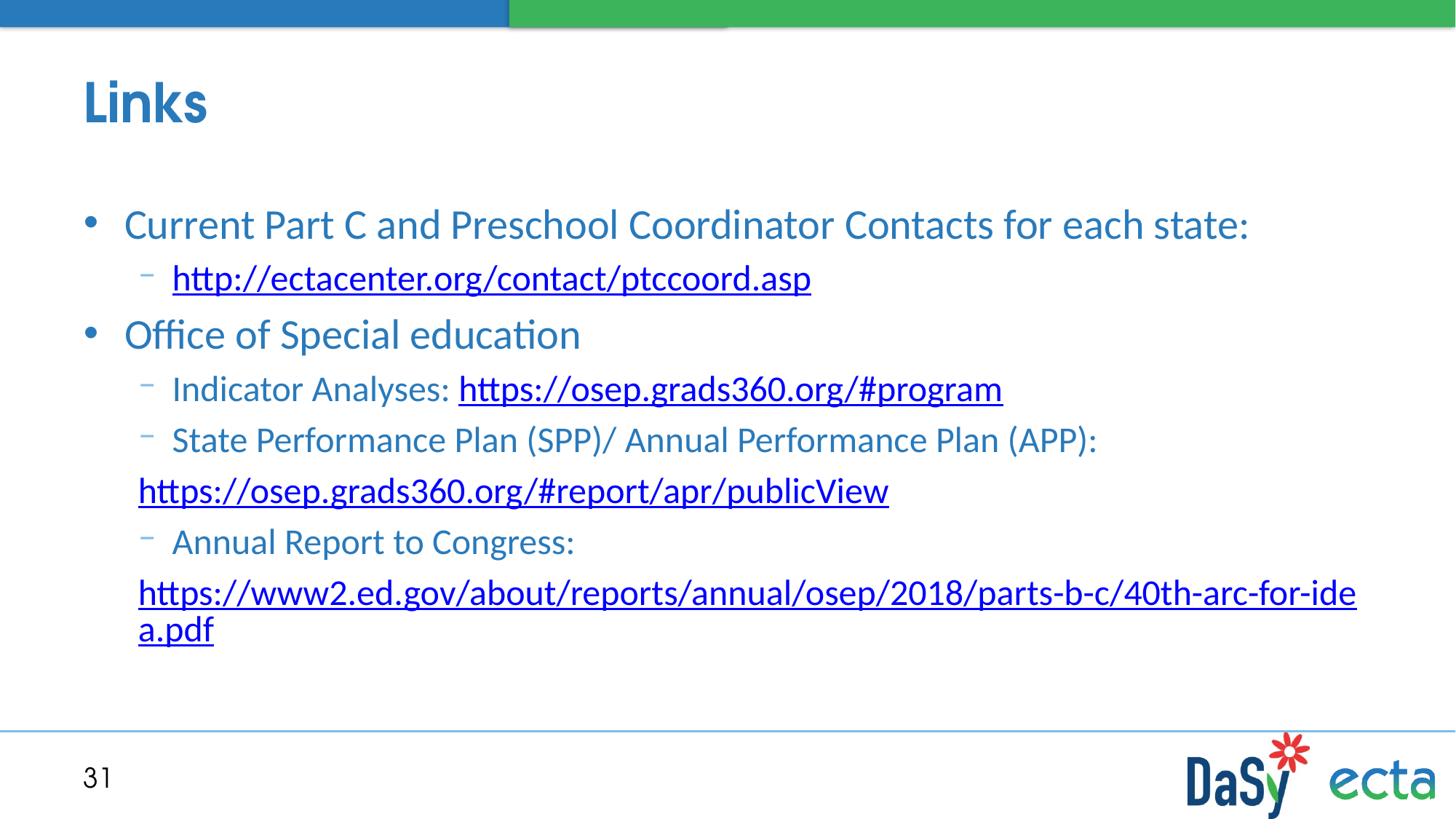

# Links
Current Part C and Preschool Coordinator Contacts for each state:
http://ectacenter.org/contact/ptccoord.asp
Office of Special education
Indicator Analyses: https://osep.grads360.org/#program
State Performance Plan (SPP)/ Annual Performance Plan (APP):
https://osep.grads360.org/#report/apr/publicView
Annual Report to Congress:
https://www2.ed.gov/about/reports/annual/osep/2018/parts-b-c/40th-arc-for-idea.pdf

31